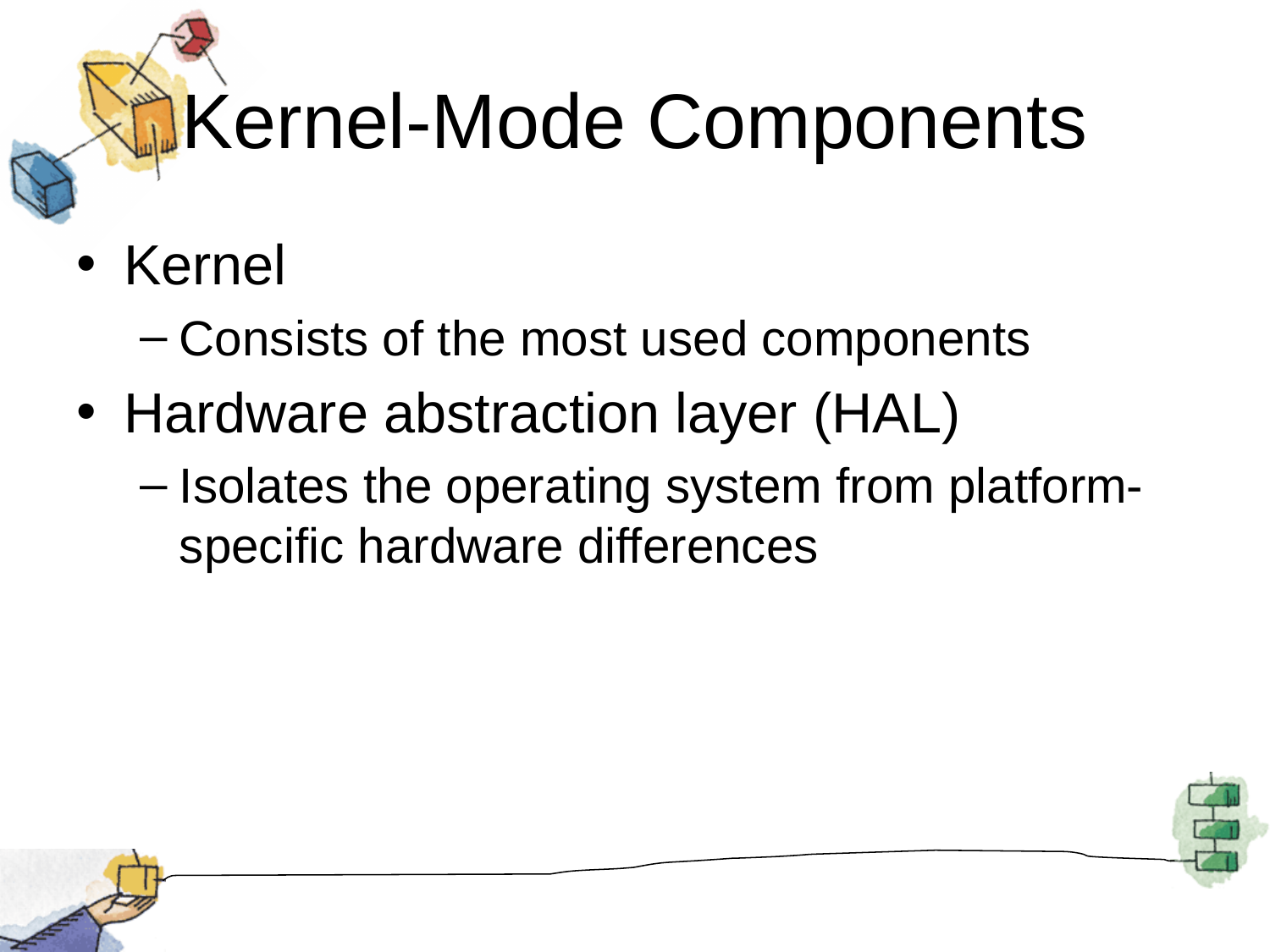

# Kernel-Mode Components
Kernel
Consists of the most used components
Hardware abstraction layer (HAL)
Isolates the operating system from platform-specific hardware differences